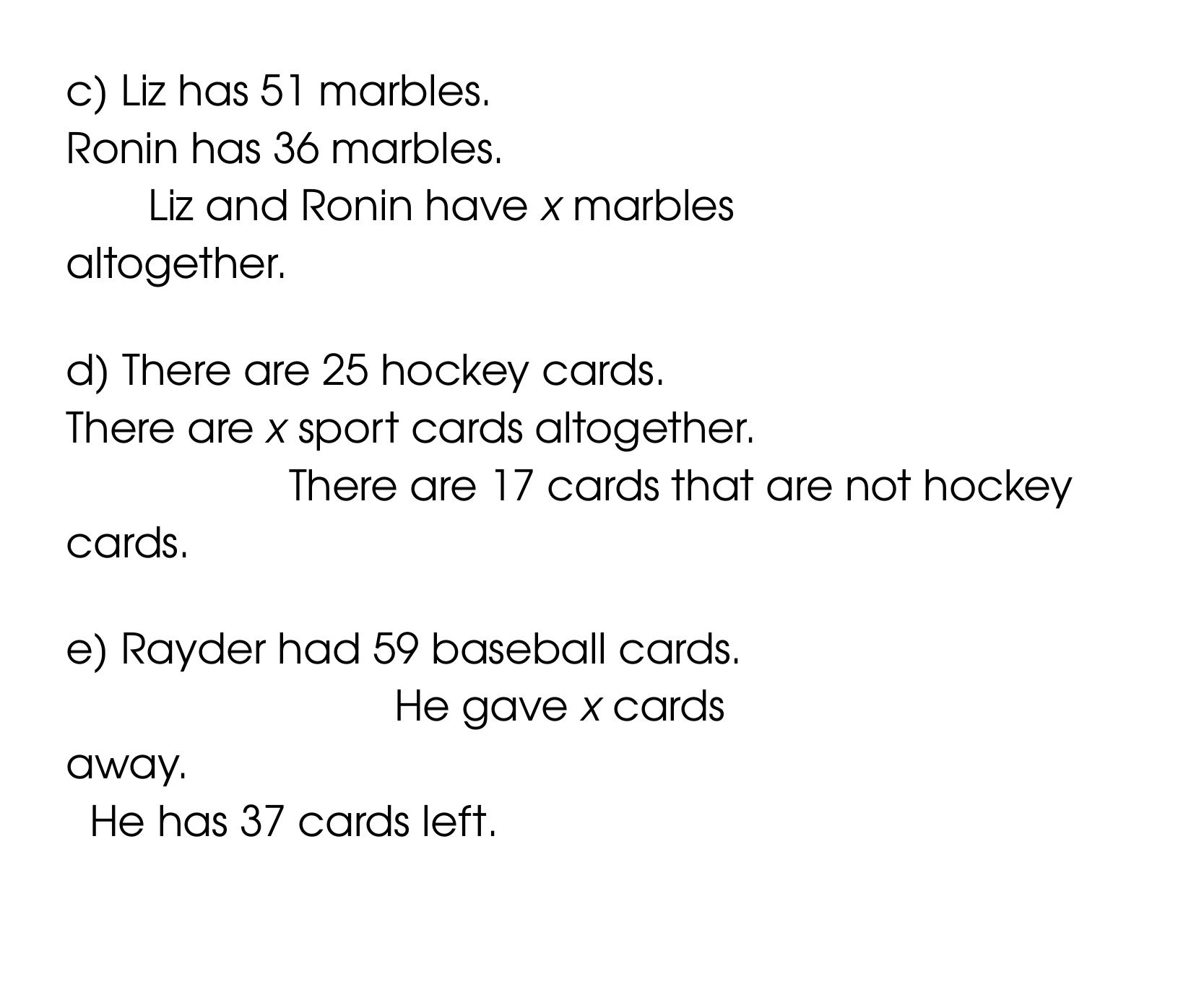

c) Liz has 51 marbles.                          Ronin has 36 marbles.                                         Liz and Ronin have x marbles altogether.
d) There are 25 hockey cards.                               There are x sport cards altogether.                                                    There are 17 cards that are not hockey cards.
e) Rayder had 59 baseball cards.                               He gave x cards away.                                                    He has 37 cards left.